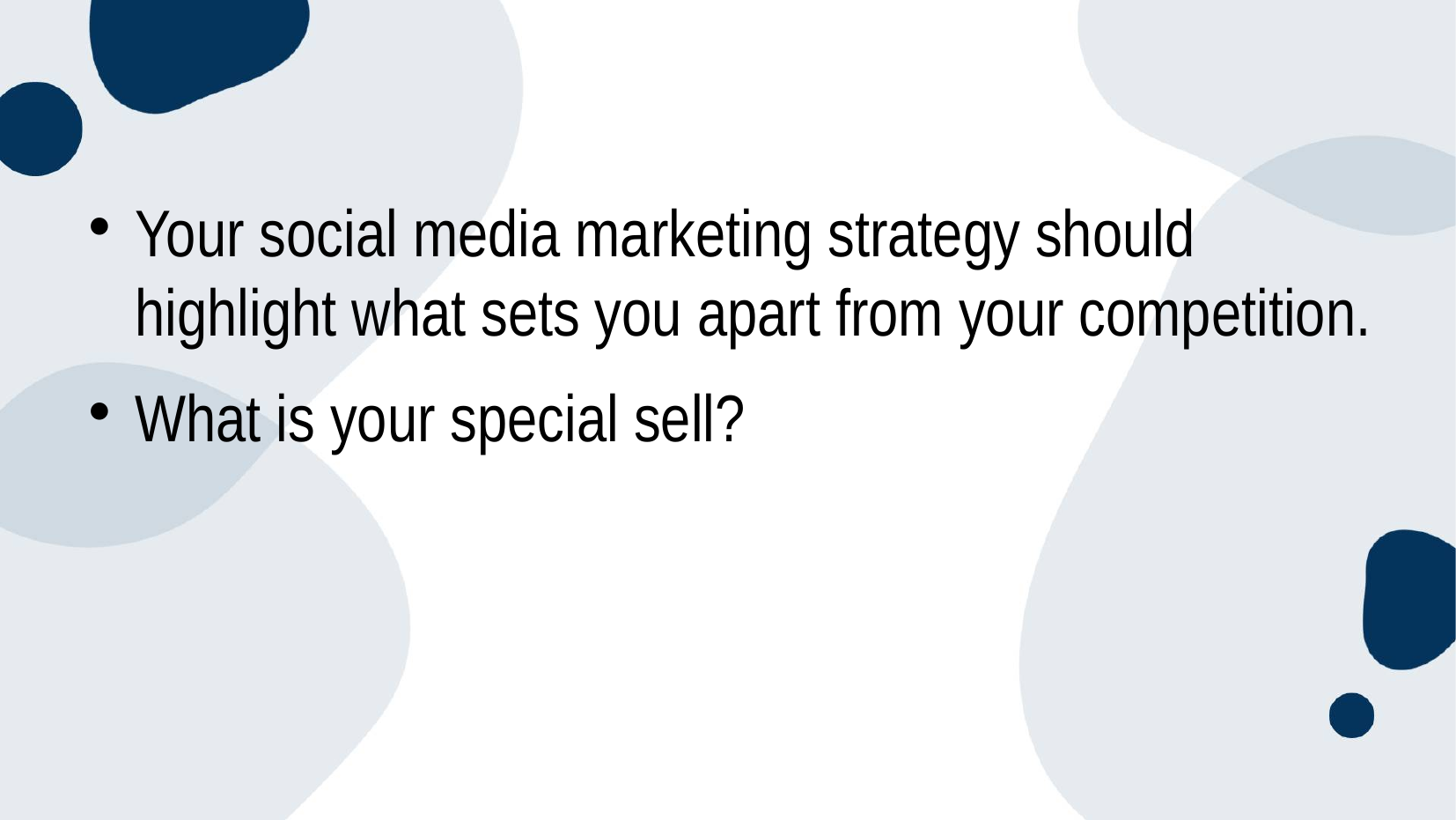

Your social media marketing strategy should highlight what sets you apart from your competition.
What is your special sell?